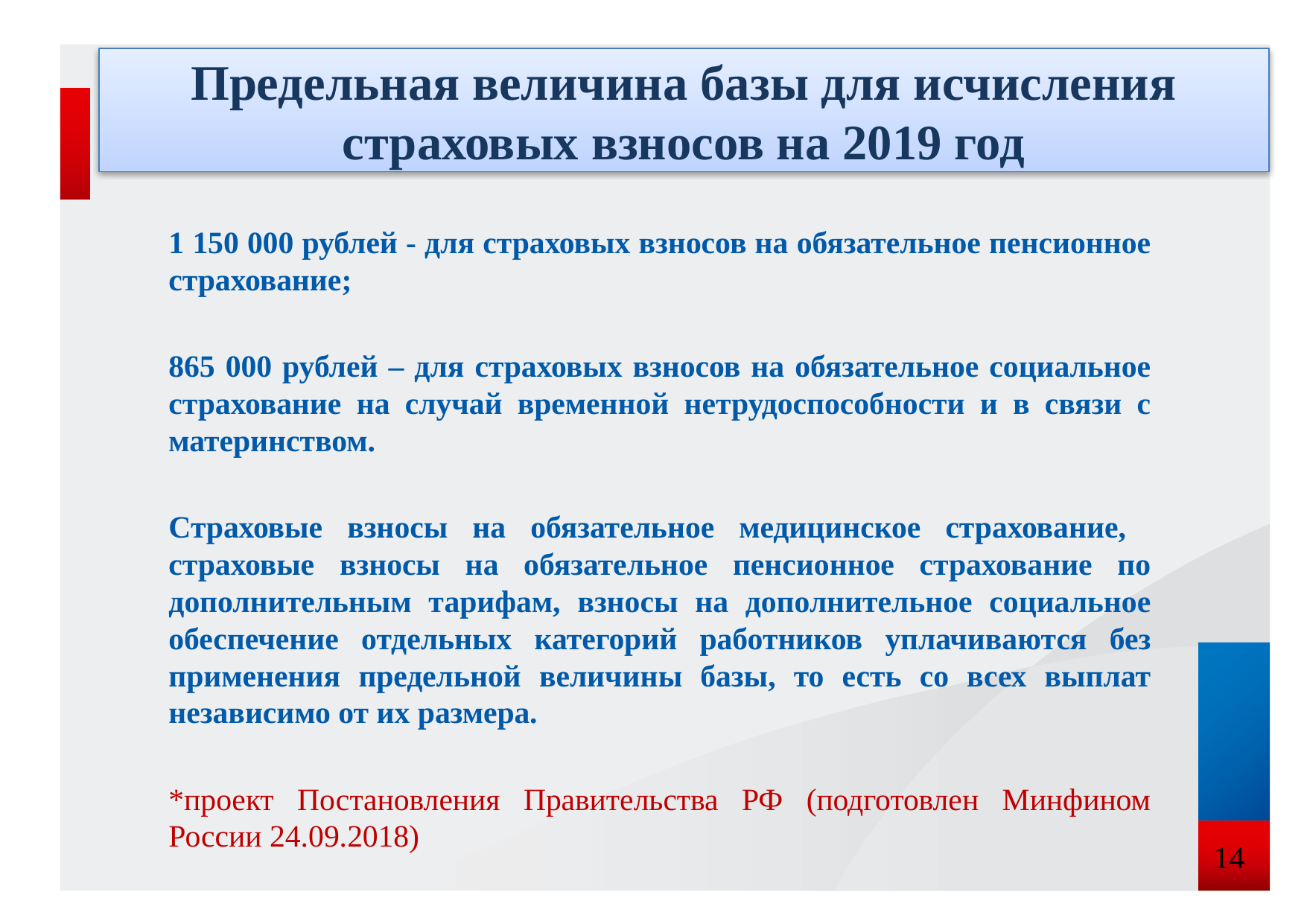

# Предельная величина базы для исчисления страховых взносов на 2019 год
1 150 000 рублей - для страховых взносов на обязательное пенсионное страхование;

865 000 рублей – для страховых взносов на обязательное социальное страхование на случай временной нетрудоспособности и в связи с материнством.

Страховые взносы на обязательное медицинское страхование,  страховые взносы на обязательное пенсионное страхование по дополнительным тарифам, взносы на дополнительное социальное обеспечение отдельных категорий работников уплачиваются без применения предельной величины базы, то есть со всех выплат независимо от их размера.

*проект Постановления Правительства РФ (подготовлен Минфином России 24.09.2018)
14